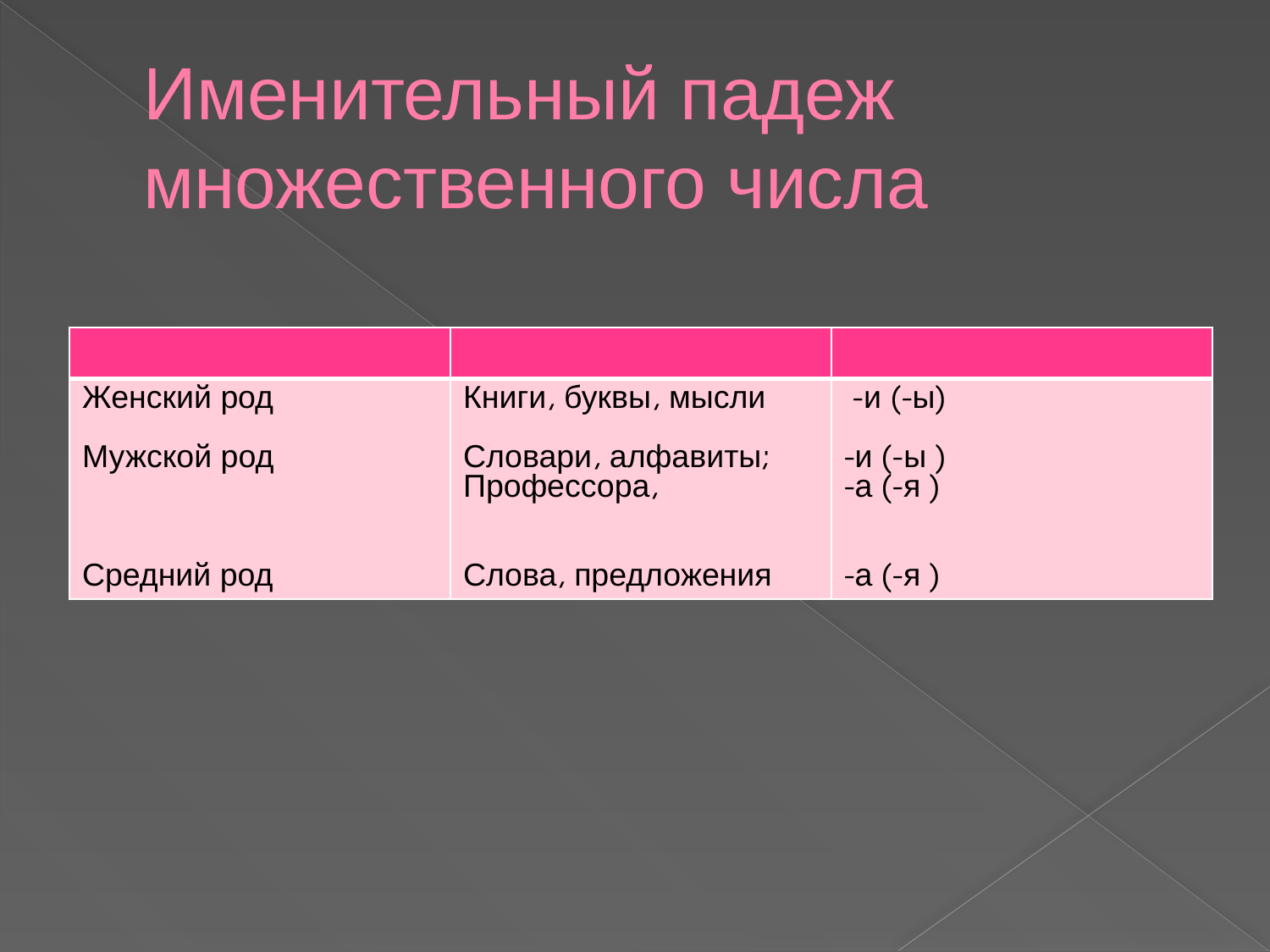

# Именительный падеж множественного числа
|  |  |  |
| --- | --- | --- |
| Женский род Мужской род Средний род | Книги, буквы, мысли Словари, алфавиты; Профессора, Слова, предложения | -и (-ы) -и (-ы ) -а (-я ) -а (-я ) |